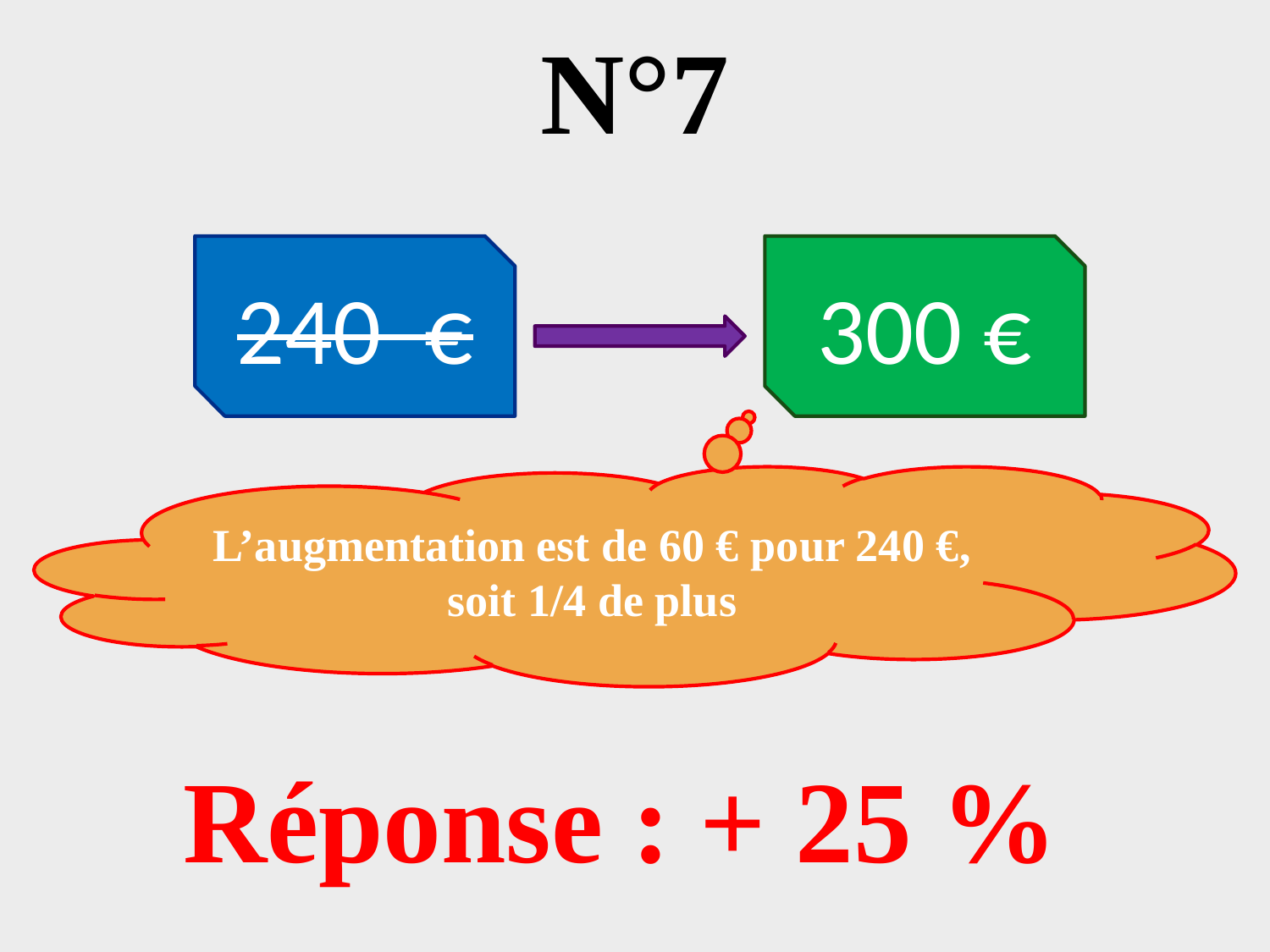

# N°7
240  €
300 €

L’augmentation est de 60 € pour 240 €, soit 1/4 de plus
Réponse : + 25 %